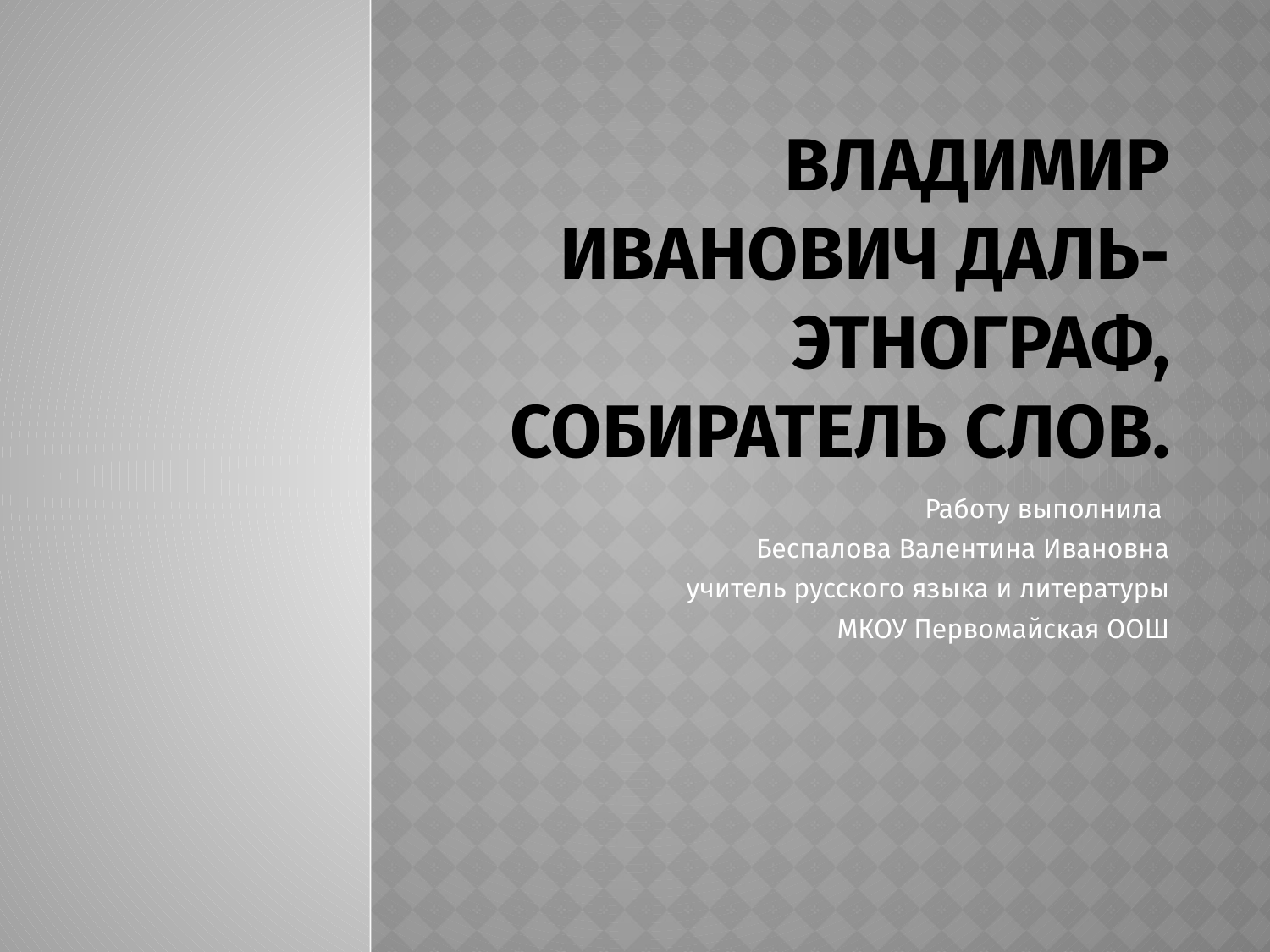

# Владимир Иванович Даль- этнограф, собиратель слов.
Работу выполнила
Беспалова Валентина Ивановна
учитель русского языка и литературы
МКОУ Первомайская ООШ